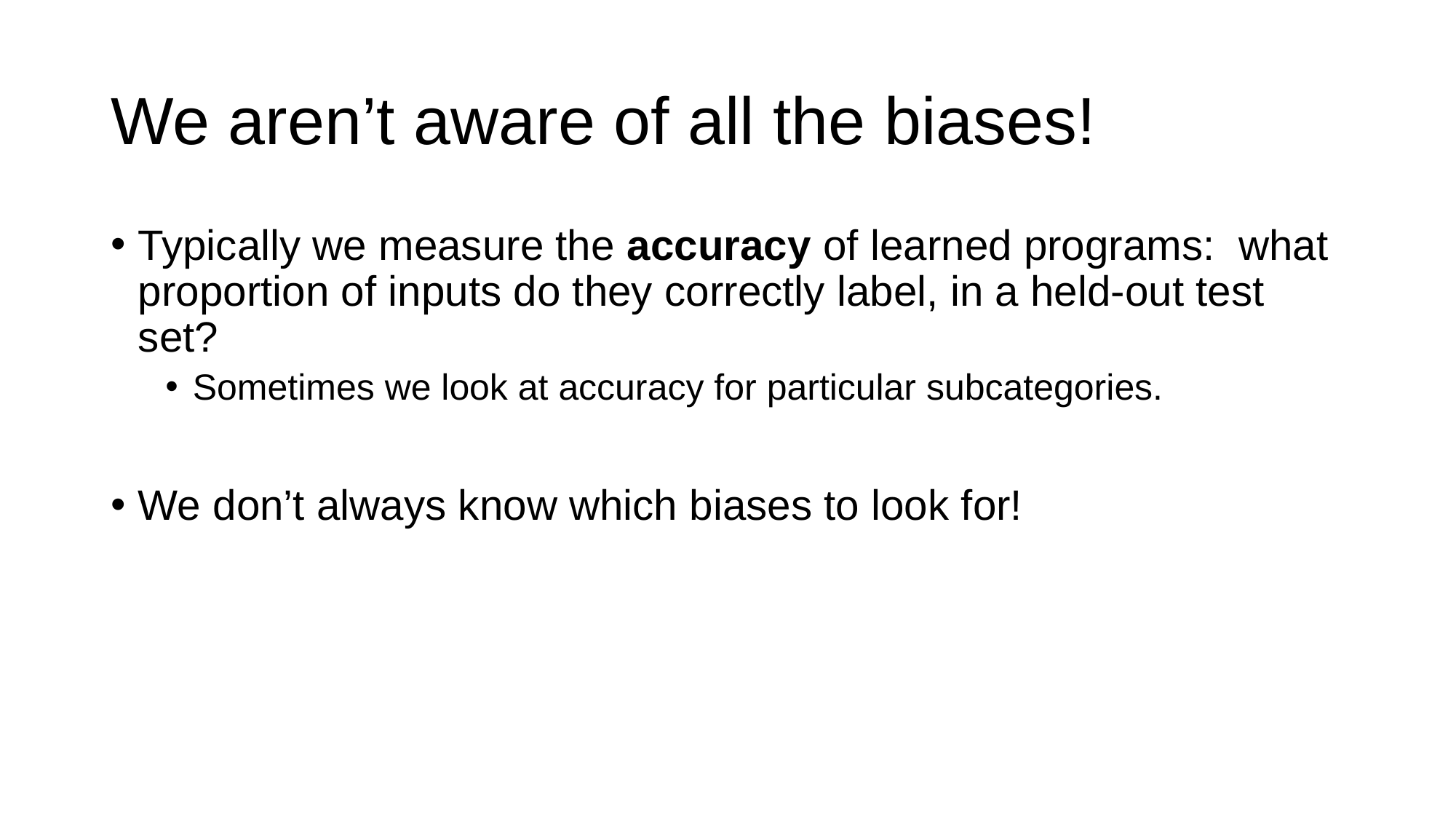

# We aren’t aware of all the biases!
Typically we measure the accuracy of learned programs:  what proportion of inputs do they correctly label, in a held-out test set?
Sometimes we look at accuracy for particular subcategories.

We don’t always know which biases to look for!